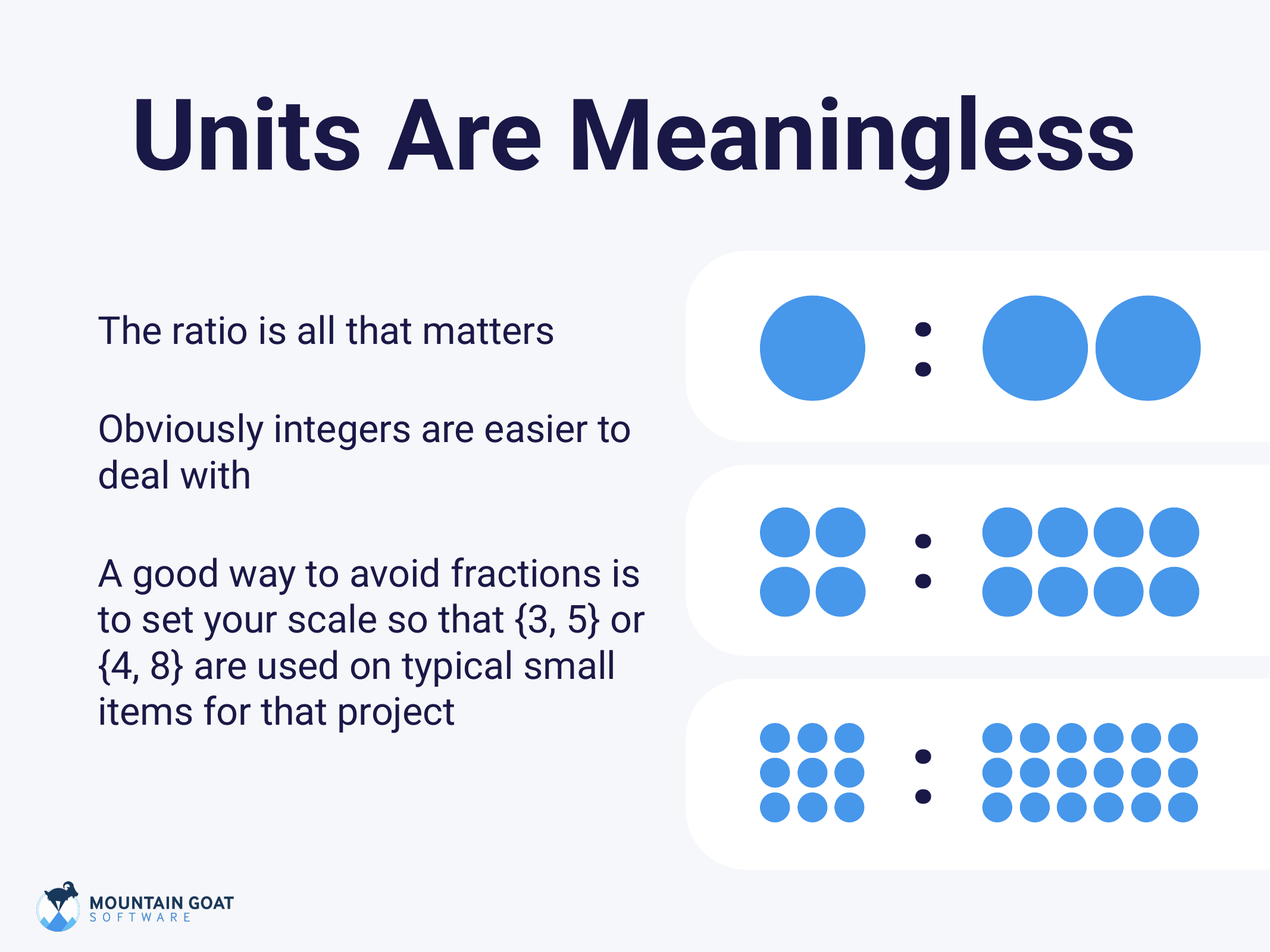

# Units Are Meaningless

:

The ratio is all that matters
Obviously integers are easier to deal with
A good way to avoid fractions is to set your scale so that {3, 5} or {4, 8} are used on typical small items for that project

:

: